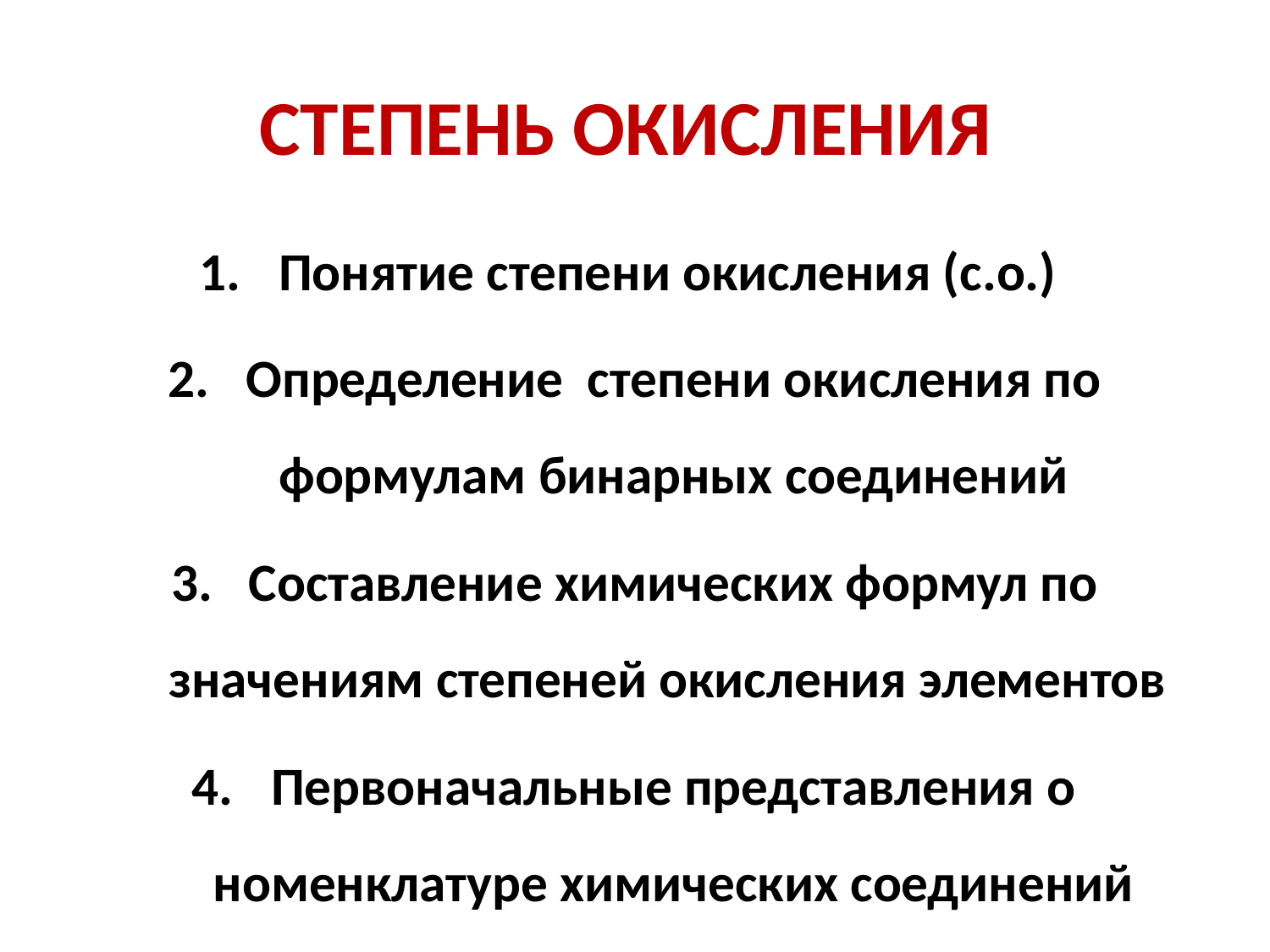

# СТЕПЕНЬ ОКИСЛЕНИЯ
Понятие степени окисления (с.о.)
Определение  степени окисления по формулам бинарных соединений
Составление химических формул по значениям степеней окисления элементов
Первоначальные представления о номенклатуре химических соединений